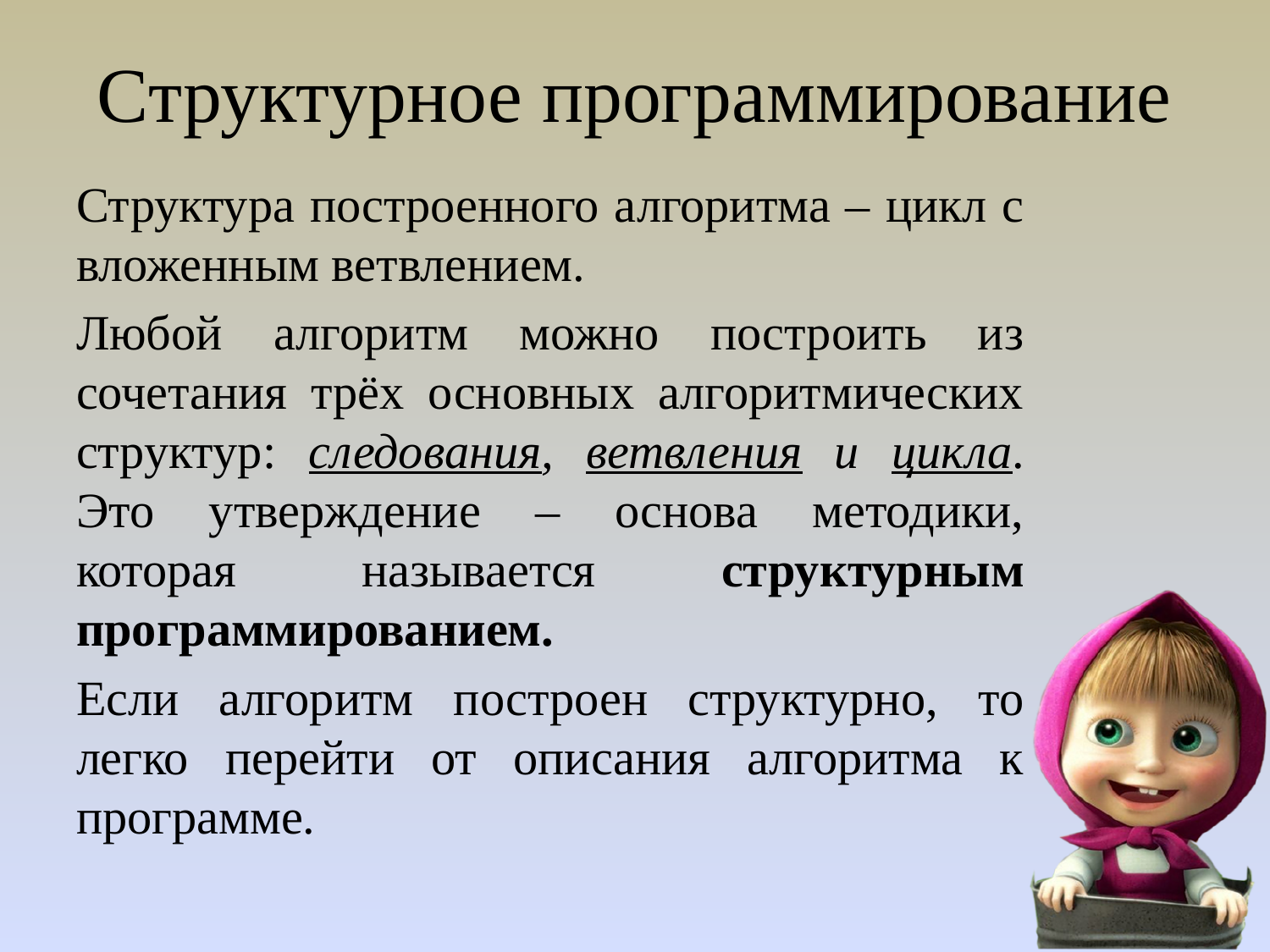

Структурное программирование
Структура построенного алгоритма – цикл с вложенным ветвлением.
Любой алгоритм можно построить из сочетания трёх основных алгоритмических структур: следования, ветвления и цикла. Это утверждение – основа методики, которая называется структурным программированием.
Если алгоритм построен структурно, то легко перейти от описания алгоритма к программе.